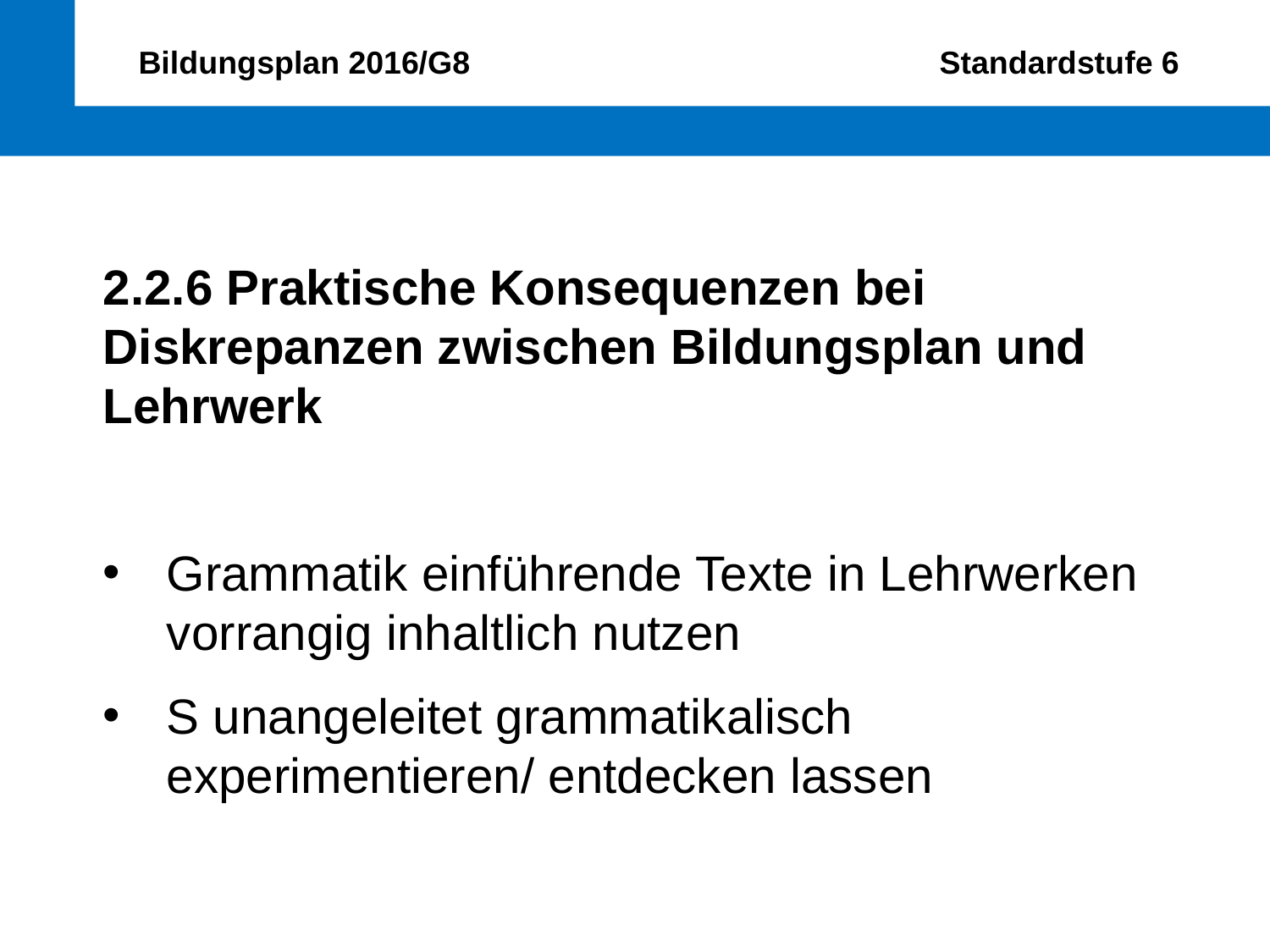

Bildungsplan 2016/G8                                                     Standardstufe 6

2.2.6 Praktische Konsequenzen bei 	Diskrepanzen zwischen Bildungsplan und 	Lehrwerk

Grammatik einführende Texte in Lehrwerken vorrangig inhaltlich nutzen
S unangeleitet grammatikalisch experimentieren/ entdecken lassen